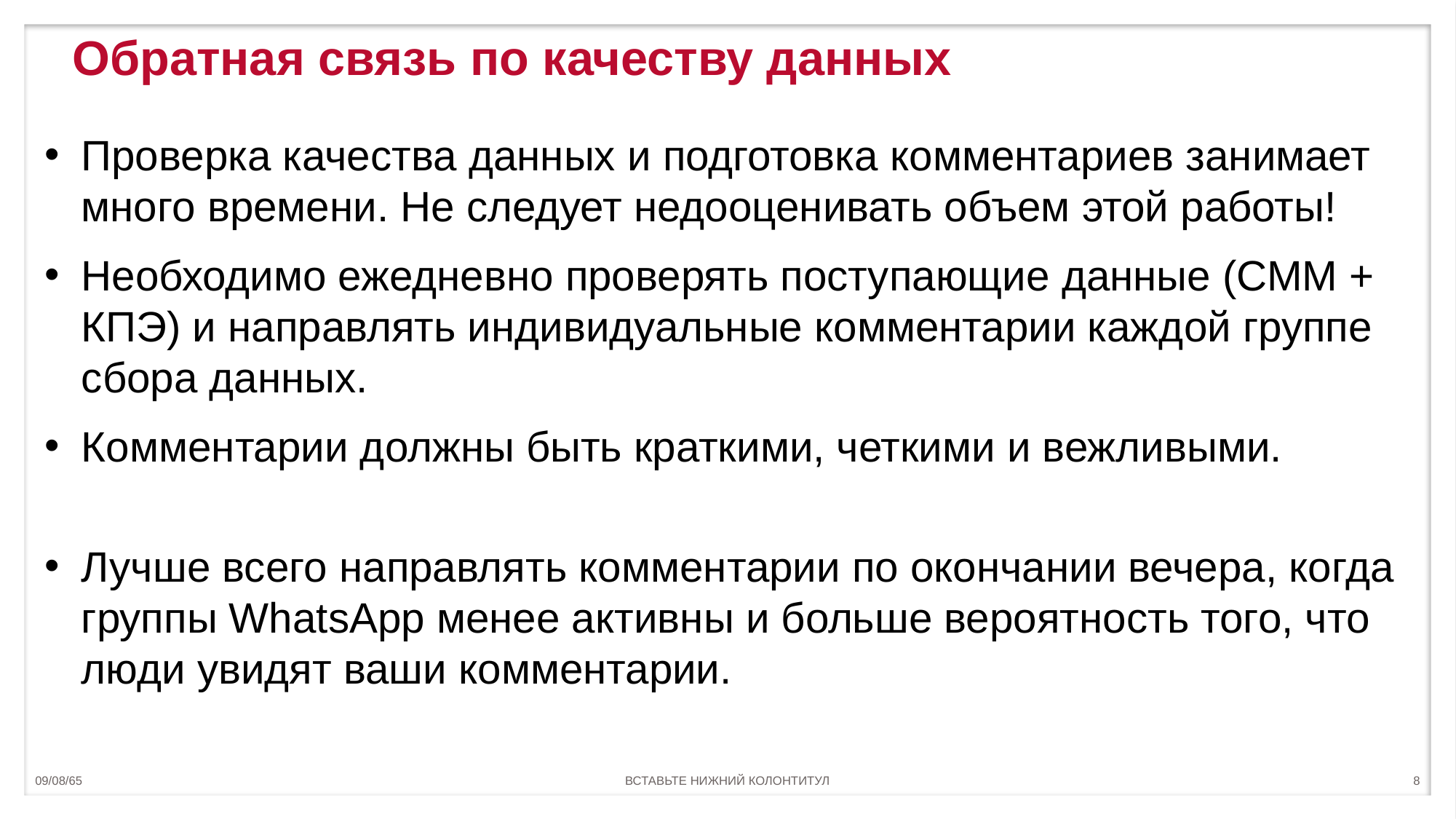

# Обратная связь по качеству данных
Проверка качества данных и подготовка комментариев занимает много времени. Не следует недооценивать объем этой работы!
Необходимо ежедневно проверять поступающие данные (СММ + КПЭ) и направлять индивидуальные комментарии каждой группе сбора данных.
Комментарии должны быть краткими, четкими и вежливыми.
Лучше всего направлять комментарии по окончании вечера, когда группы WhatsApp менее активны и больше вероятность того, что люди увидят ваши комментарии.
09/08/65
ВСТАВЬТЕ НИЖНИЙ КОЛОНТИТУЛ
8